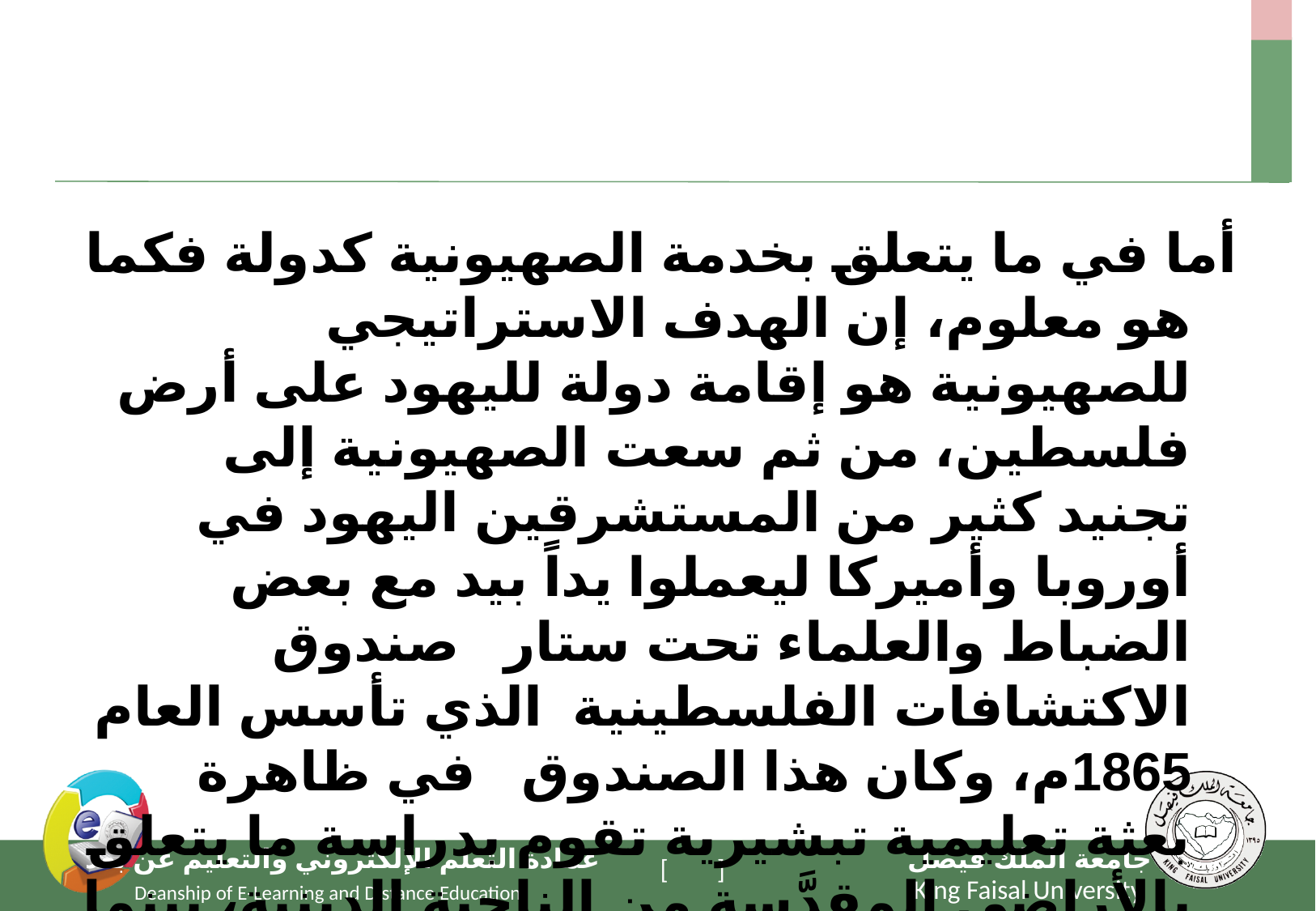

#
أما في ما يتعلق بخدمة الصهيونية كدولة فكما هو معلوم، إن الهدف الاستراتيجي للصهيونية هو إقامة دولة لليهود على أرض فلسطين، من ثم سعت الصهيونية إلى تجنيد كثير من المستشرقين اليهود في أوروبا وأميركا ليعملوا يداً بيد مع بعض الضباط والعلماء تحت ستار   صندوق الاكتشافات الفلسطينية  الذي تأسس العام 1865م، وكان هذا الصندوق   في ظاهرة بعثة تعليمية تبشيرية تقوم بدراسة ما يتعلق بالأراضي المقدَّسة من الناحية الدينية، بينما كان في الحقيقة يقوم بعمليات المسح والحصر، ورسم الخرائط لغير المواضع الأثرية الدينية مما يسَّر كثيرا عملية مجيء الصهاينة، واستيطانهم في المنطقة بعد طرد أهلها وتشريدهم